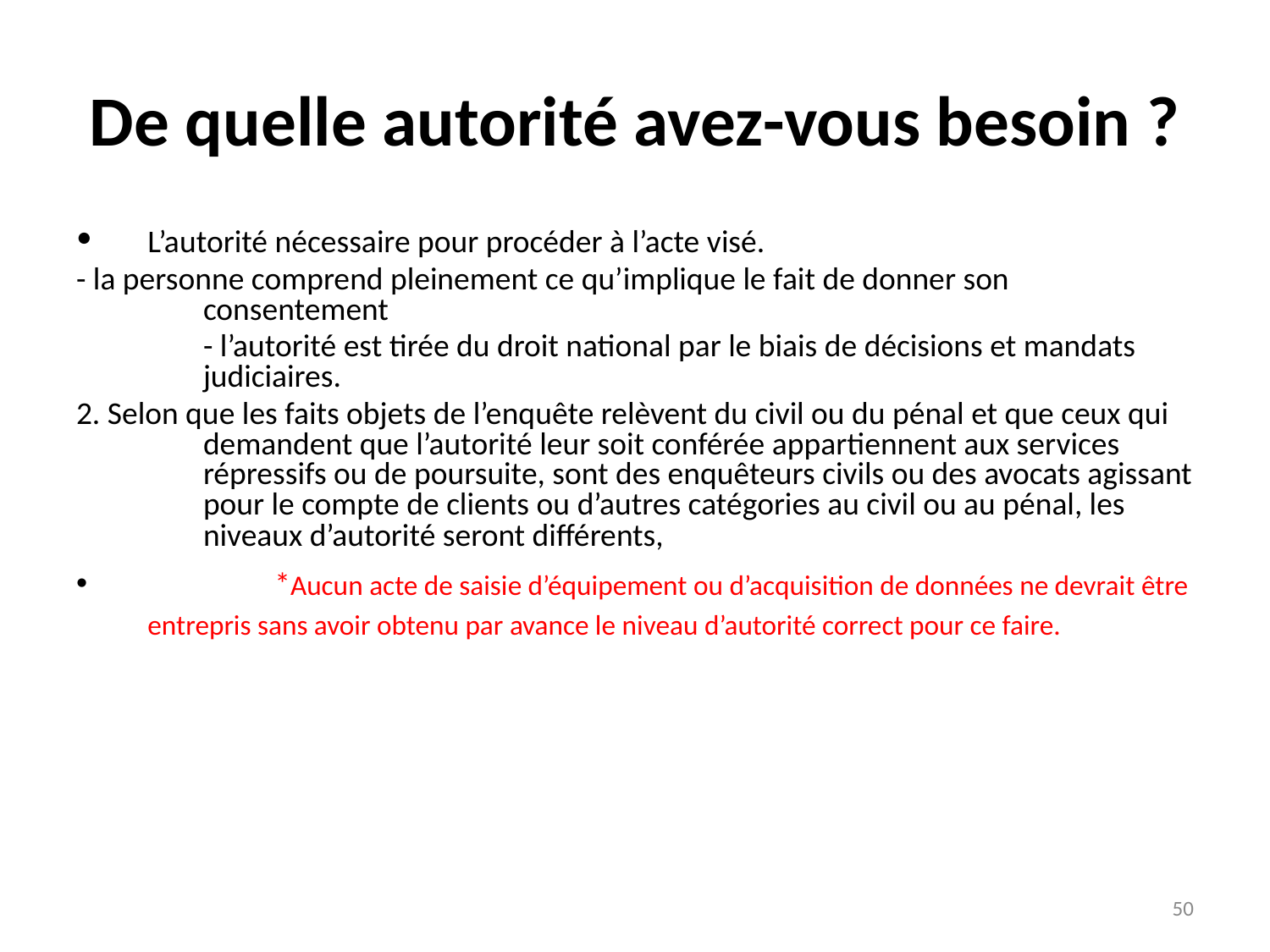

De quelle autorité avez-vous besoin ?
L’autorité nécessaire pour procéder à l’acte visé.
- la personne comprend pleinement ce qu’implique le fait de donner son consentement
	- l’autorité est tirée du droit national par le biais de décisions et mandats judiciaires.
2. Selon que les faits objets de l’enquête relèvent du civil ou du pénal et que ceux qui demandent que l’autorité leur soit conférée appartiennent aux services répressifs ou de poursuite, sont des enquêteurs civils ou des avocats agissant pour le compte de clients ou d’autres catégories au civil ou au pénal, les niveaux d’autorité seront différents,
	*Aucun acte de saisie d’équipement ou d’acquisition de données ne devrait être entrepris sans avoir obtenu par avance le niveau d’autorité correct pour ce faire.

# 50